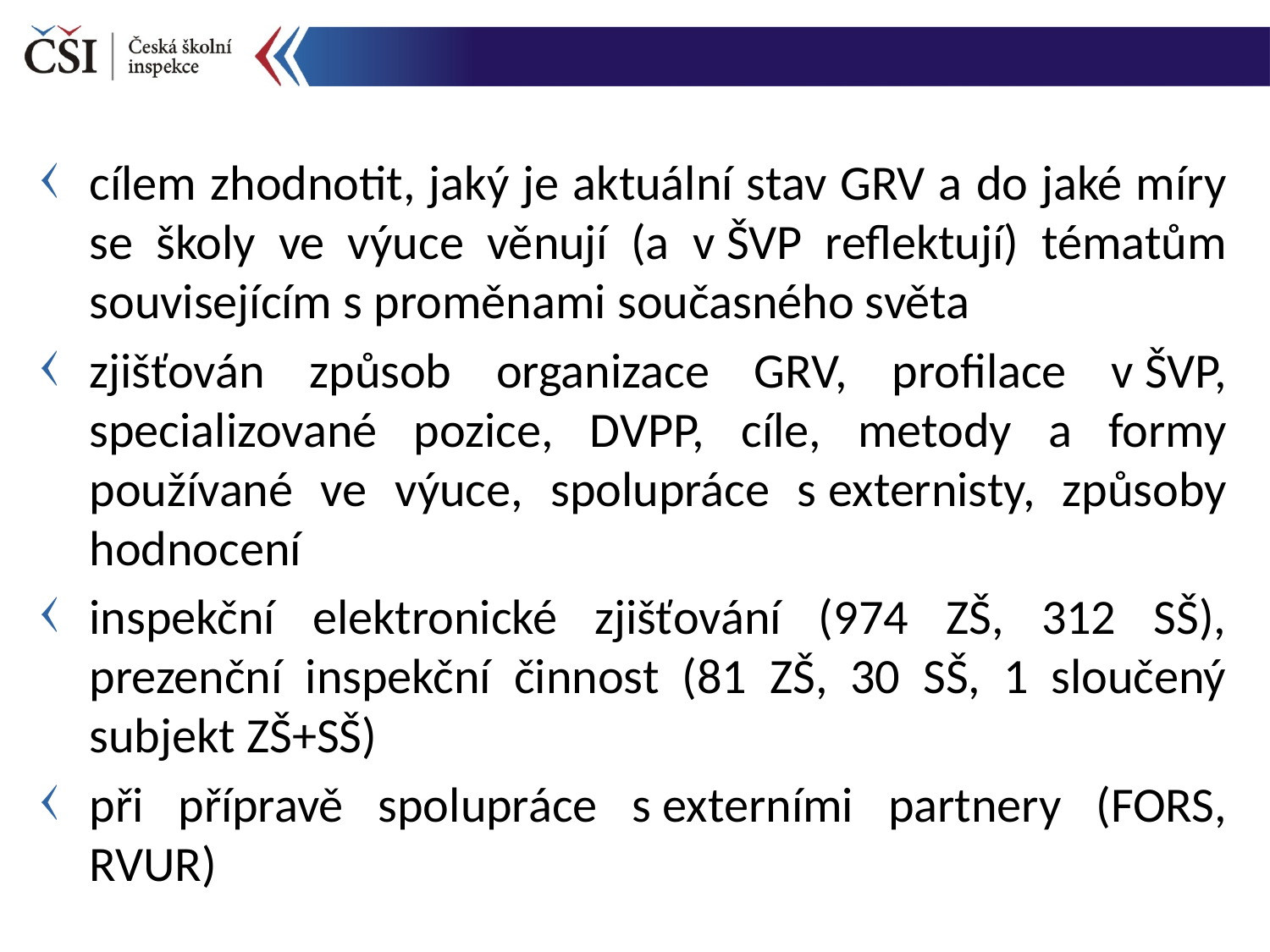

cílem zhodnotit, jaký je aktuální stav GRV a do jaké míry se školy ve výuce věnují (a v ŠVP reflektují) tématům souvisejícím s proměnami současného světa
zjišťován způsob organizace GRV, profilace v ŠVP, specializované pozice, DVPP, cíle, metody a formy používané ve výuce, spolupráce s externisty, způsoby hodnocení
inspekční elektronické zjišťování (974 ZŠ, 312 SŠ), prezenční inspekční činnost (81 ZŠ, 30 SŠ, 1 sloučený subjekt ZŠ+SŠ)
při přípravě spolupráce s externími partnery (FORS, RVUR)